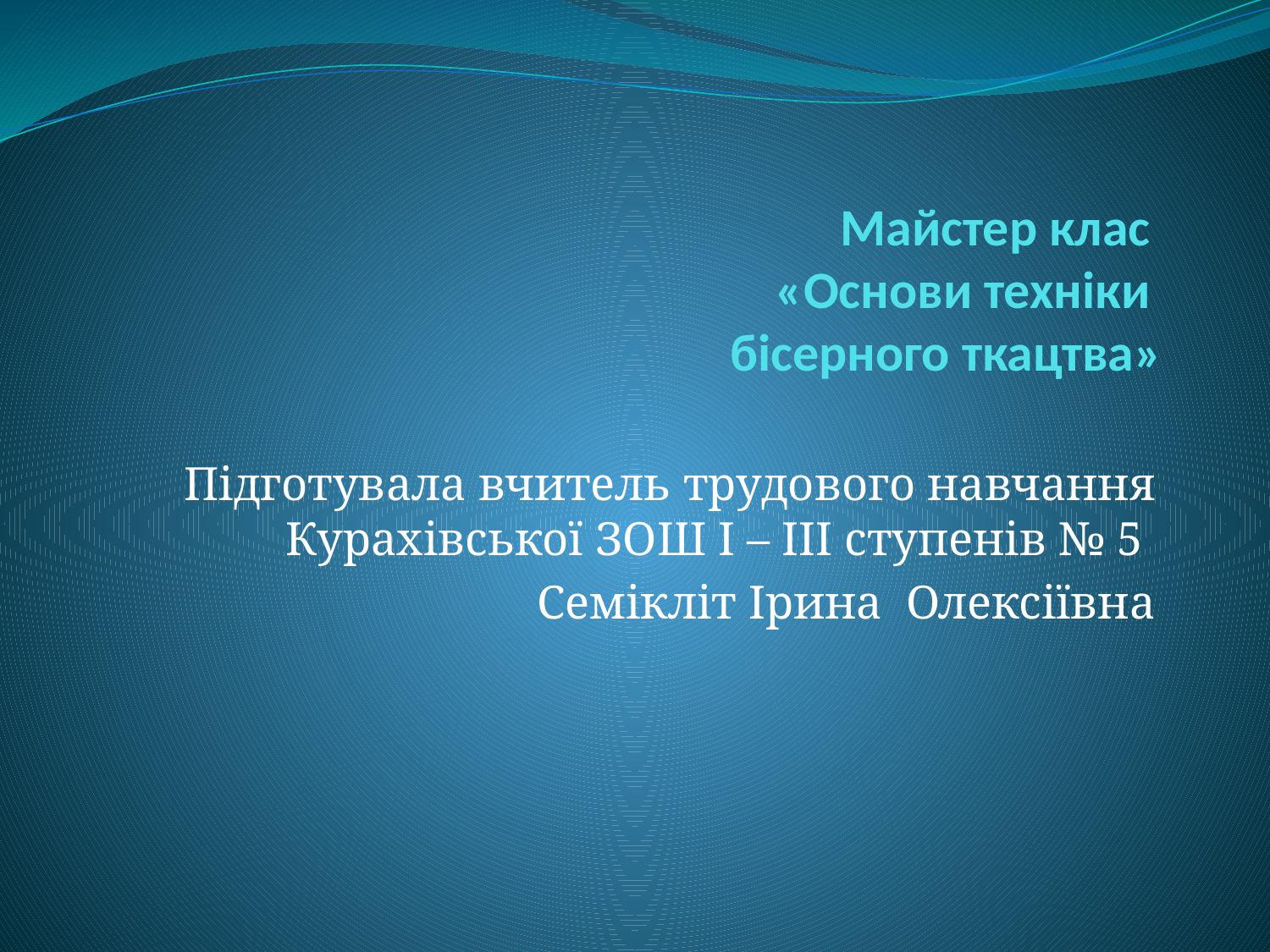

# Майстер клас «Основи техніки бісерного ткацтва»
Підготувала вчитель трудового навчання Курахівської ЗОШ І – ІІІ ступенів № 5
Семікліт Ірина  Олексіївна